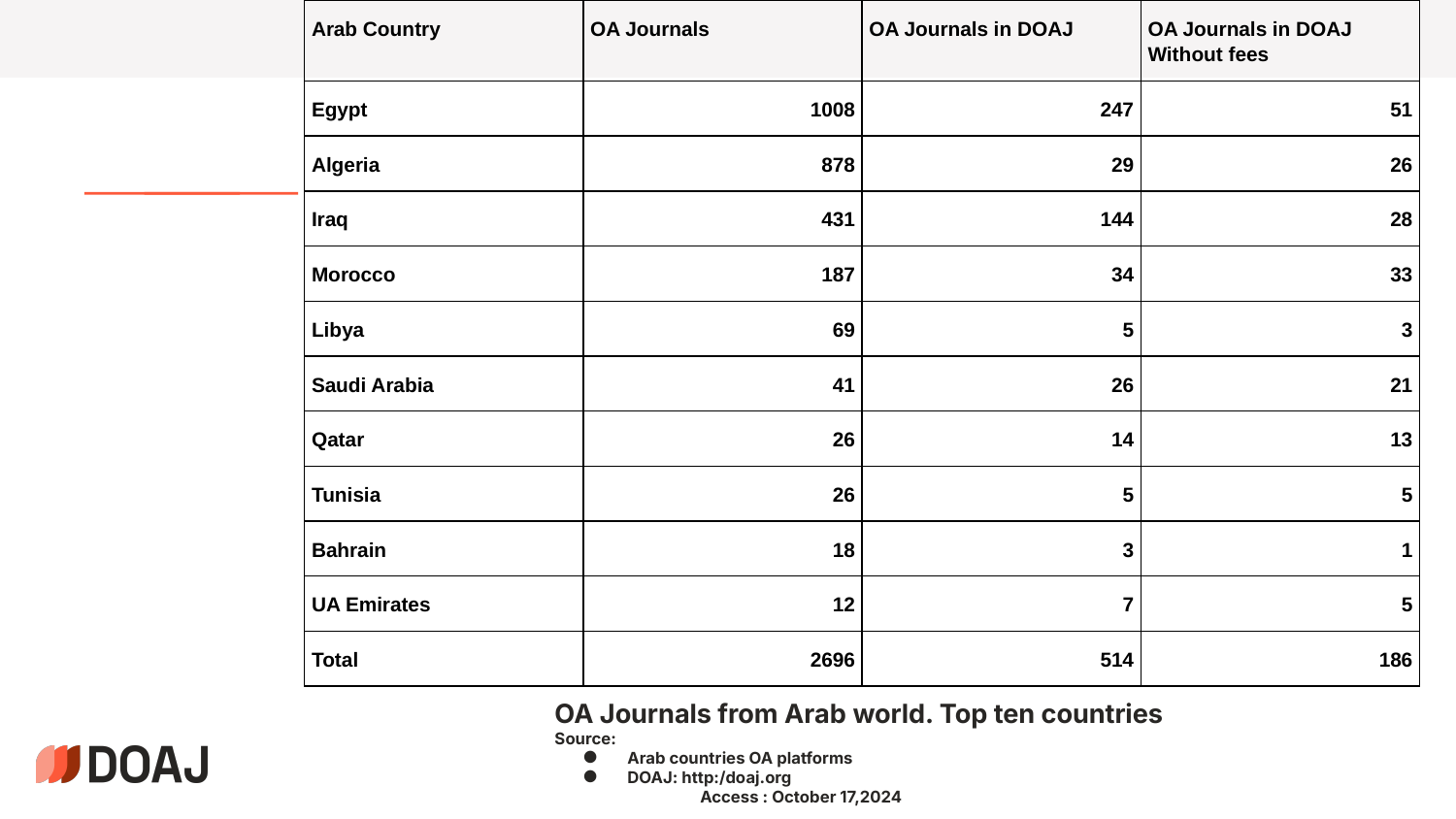

| Arab Country | OA Journals | OA Journals in DOAJ | OA Journals in DOAJ Without fees |
| --- | --- | --- | --- |
| Egypt | 1008 | 247 | 51 |
| Algeria | 878 | 29 | 26 |
| Iraq | 431 | 144 | 28 |
| Morocco | 187 | 34 | 33 |
| Libya | 69 | 5 | 3 |
| Saudi Arabia | 41 | 26 | 21 |
| Qatar | 26 | 14 | 13 |
| Tunisia | 26 | 5 | 5 |
| Bahrain | 18 | 3 | 1 |
| UA Emirates | 12 | 7 | 5 |
| Total | 2696 | 514 | 186 |
OA Journals from Arab world. Top ten countries
Source:
Arab countries OA platforms
DOAJ: http:/doaj.org
Access : October 17,2024